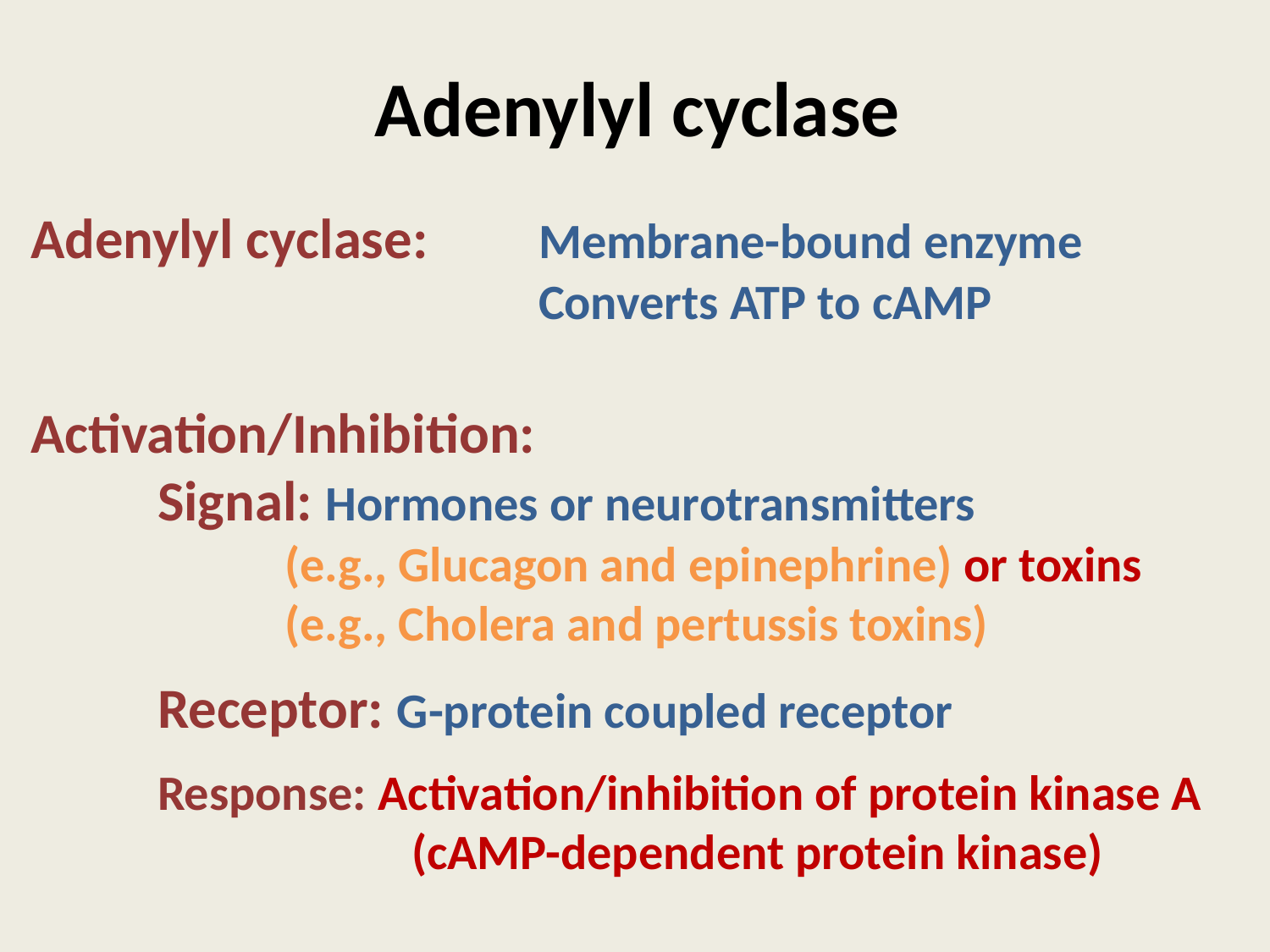

Adenylyl cyclase
Adenylyl cyclase: 	Membrane-bound enzyme
				Converts ATP to cAMP

Activation/Inhibition:
	Signal: Hormones or neurotransmitters
		(e.g., Glucagon and epinephrine) or toxins
		(e.g., Cholera and pertussis toxins)
	Receptor: G-protein coupled receptor
	Response: Activation/inhibition of protein kinase A
			(cAMP-dependent protein kinase)